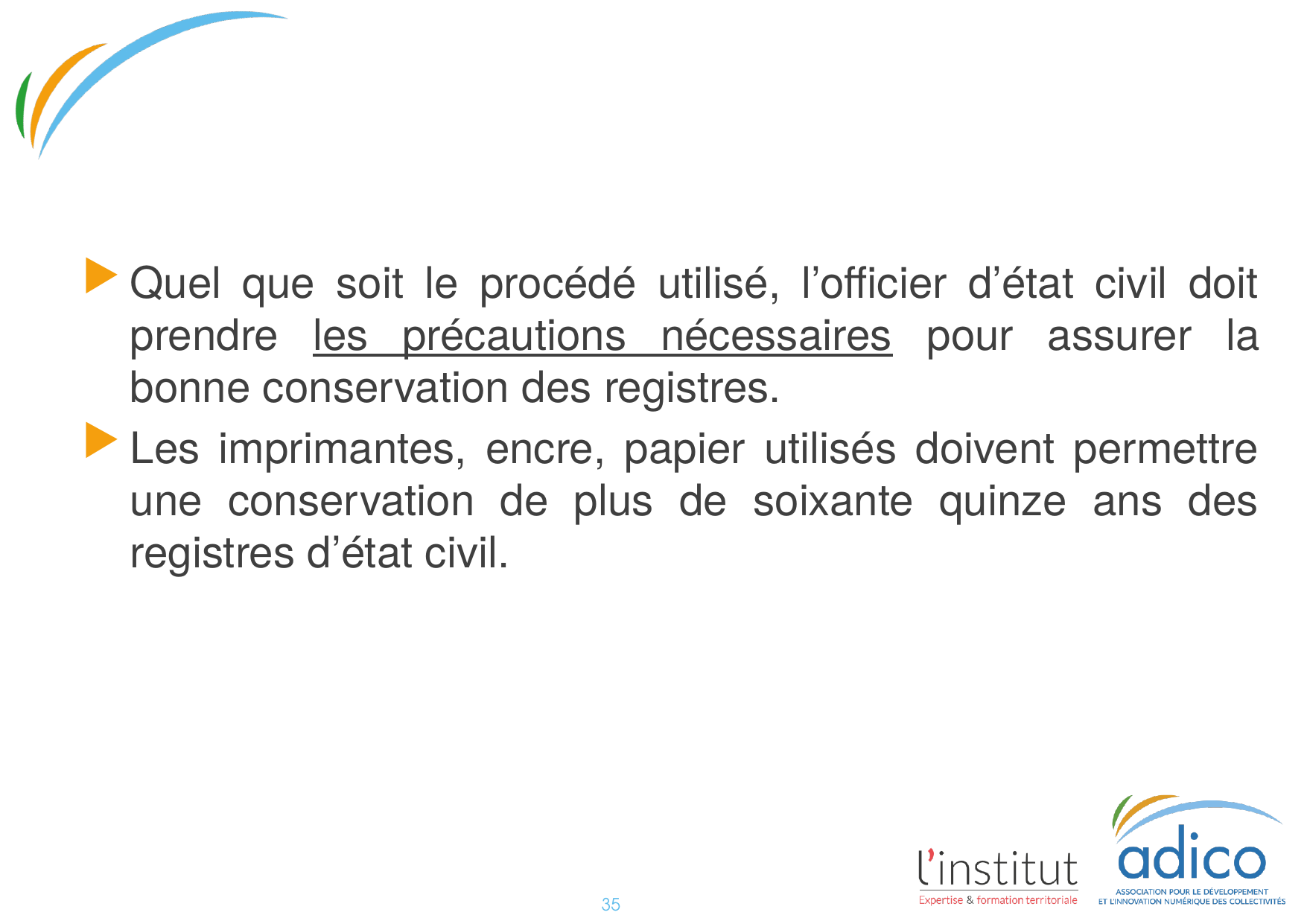

#

Quel que soit le procédé utilisé, l’officier d’état civil doit prendre les précautions nécessaires pour assurer la bonne conservation des registres.
Les imprimantes, encre, papier utilisés doivent permettre une conservation de plus de soixante quinze ans des registres d’état civil.